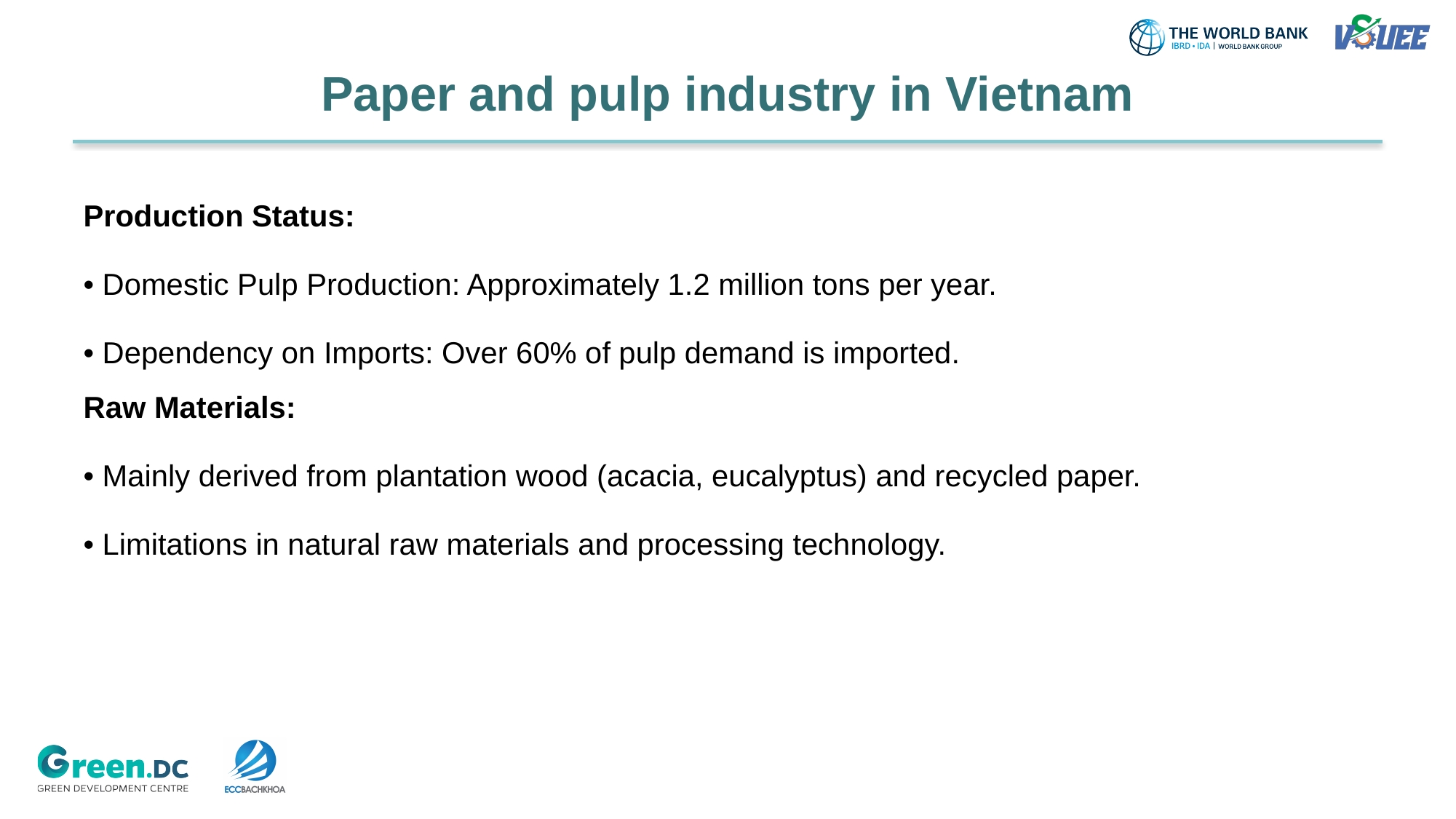

# Paper and pulp industry in Vietnam
Production Status:
• Domestic Pulp Production: Approximately 1.2 million tons per year.
• Dependency on Imports: Over 60% of pulp demand is imported.
Raw Materials:
• Mainly derived from plantation wood (acacia, eucalyptus) and recycled paper.
• Limitations in natural raw materials and processing technology.